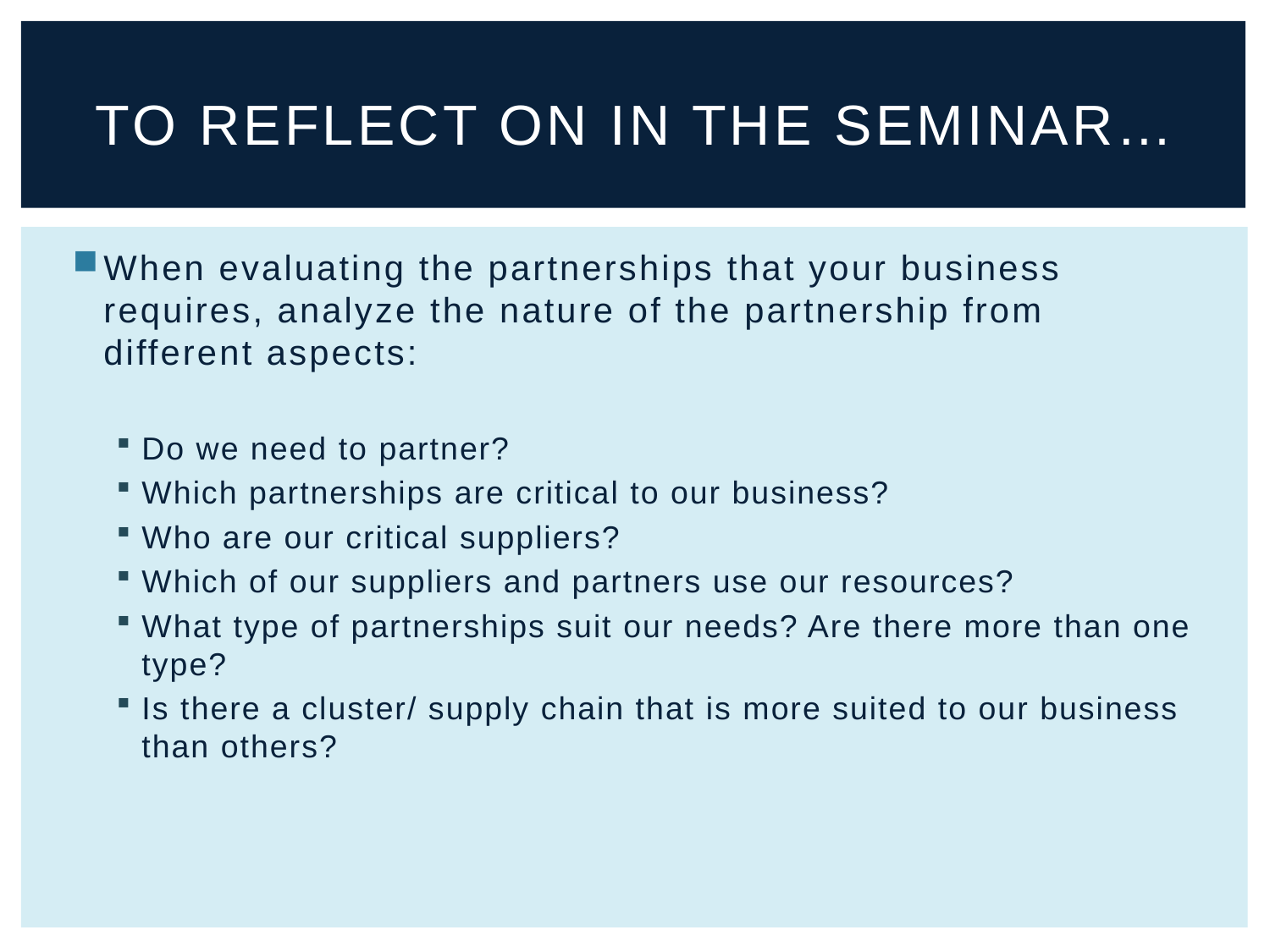

# To reflect on in the seminar…
When evaluating the partnerships that your business requires, analyze the nature of the partnership from different aspects:

Do we need to partner?
Which partnerships are critical to our business?
Who are our critical suppliers?
Which of our suppliers and partners use our resources?
What type of partnerships suit our needs? Are there more than one type?
Is there a cluster/ supply chain that is more suited to our business than others?